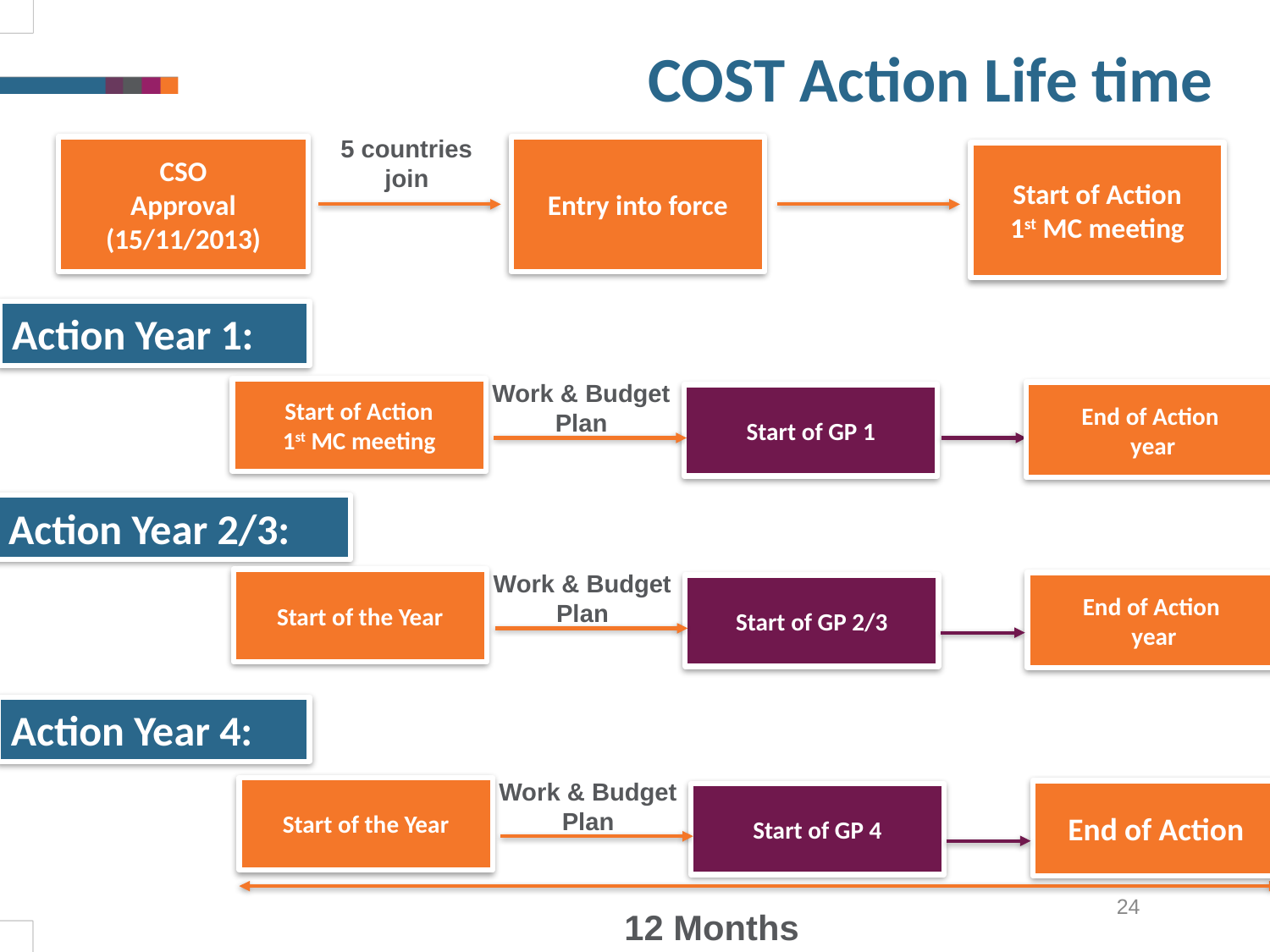

COST Action Life time

5 countries
join
CSO
Approval
(15/11/2013)
Entry into force
Start of Action
1st MC meeting
Action Year 1:
Work & Budget
Plan
Start of Action
1st MC meeting
End of Action
year
Start of GP 1
Action Year 2/3:
Work & Budget
Plan
Start of the Year
End of Action
year
Start of GP 2/3
Action Year 4:
Work & Budget
Plan
Start of the Year
End of Action
Start of GP 4

24
12 Months